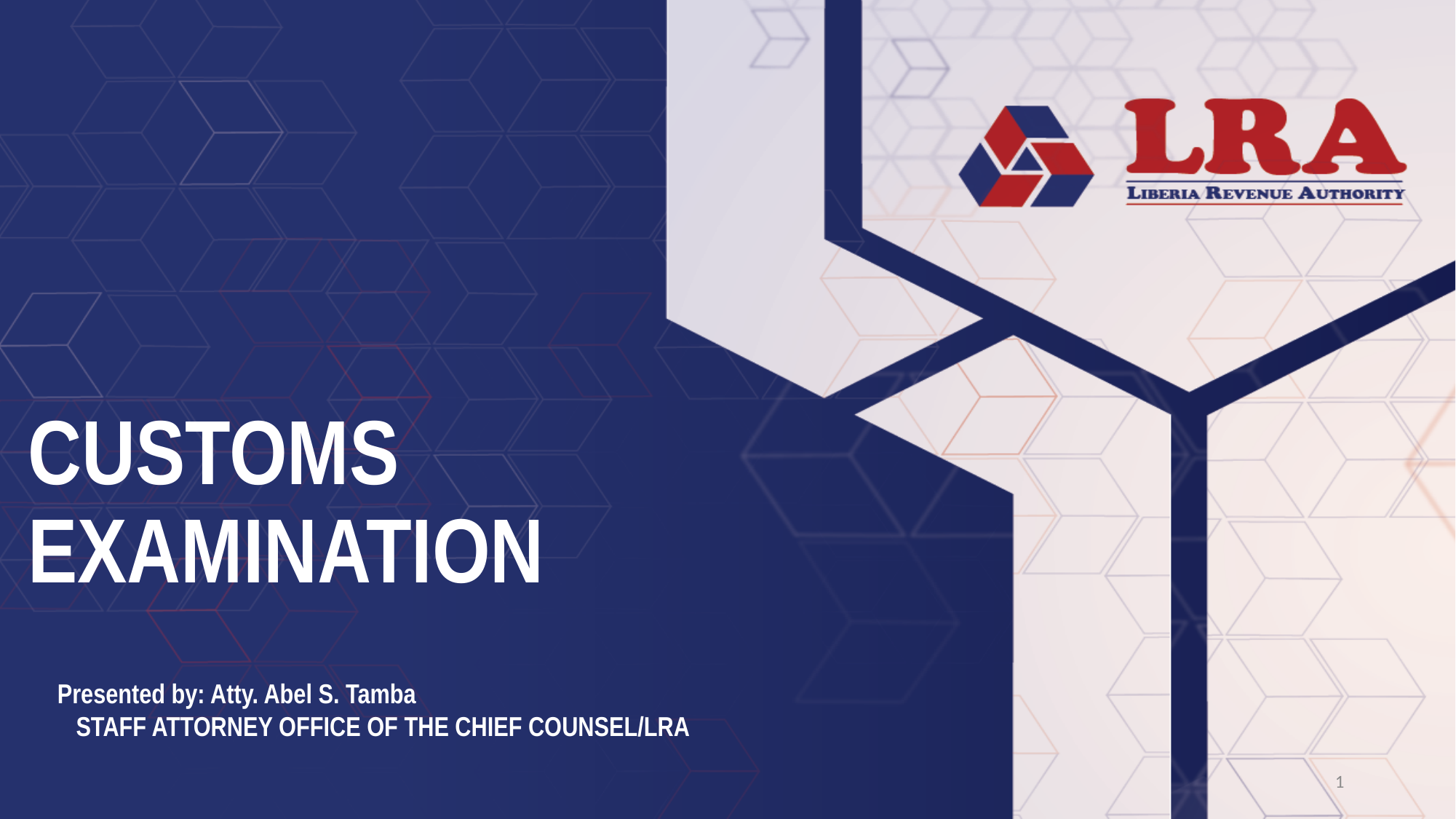

# CUSTOMS EXAMINATION
Presented by: Atty. Abel S. Tamba
   STAFF ATTORNEY OFFICE OF THE CHIEF COUNSEL/LRA
1